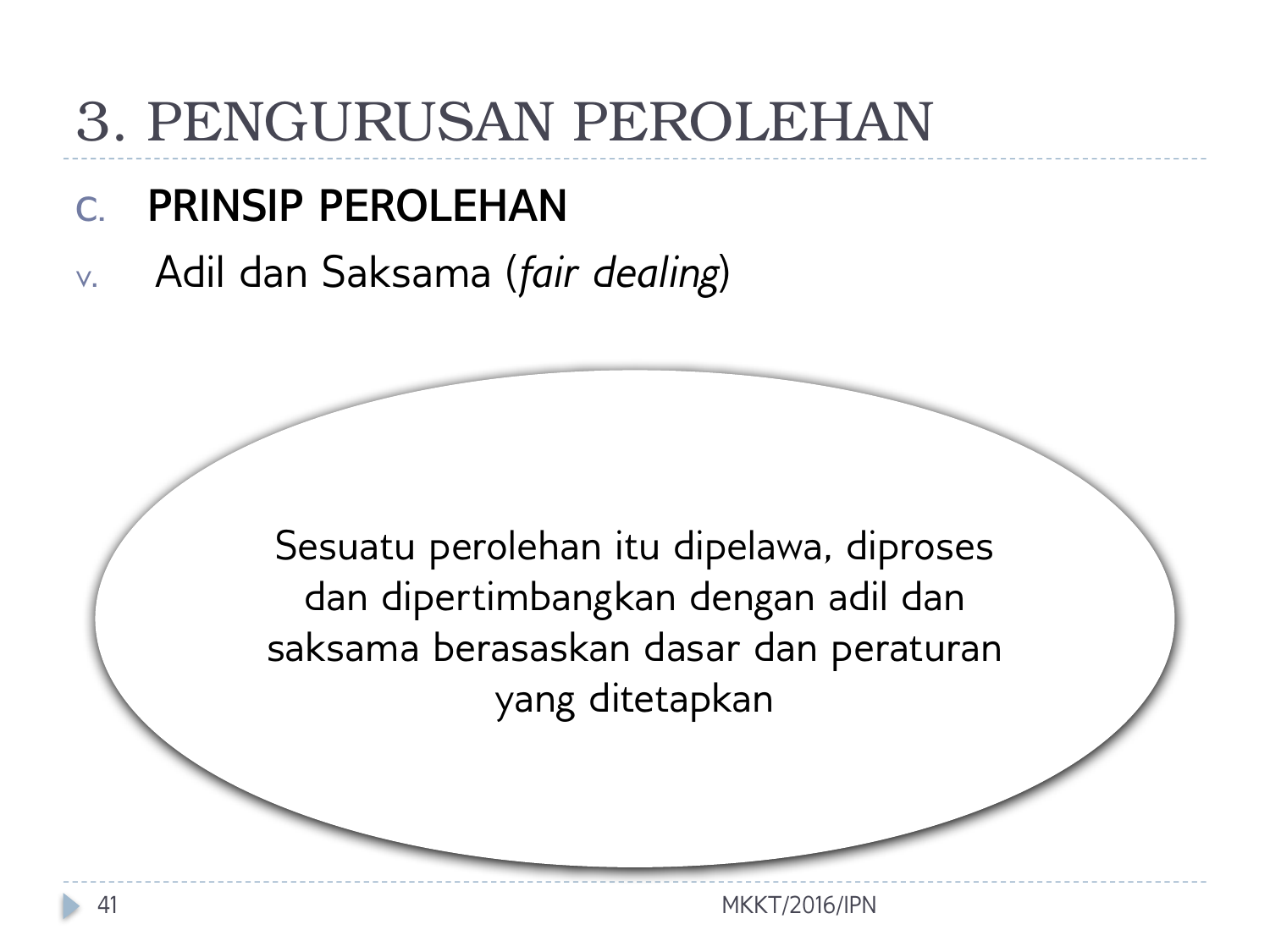

# 3. PENGURUSAN PEROLEHAN
PRINSIP PEROLEHAN
Adil dan Saksama (fair dealing)
Sesuatu perolehan itu dipelawa, diproses dan dipertimbangkan dengan adil dan saksama berasaskan dasar dan peraturan yang ditetapkan
41
MKKT/2016/IPN